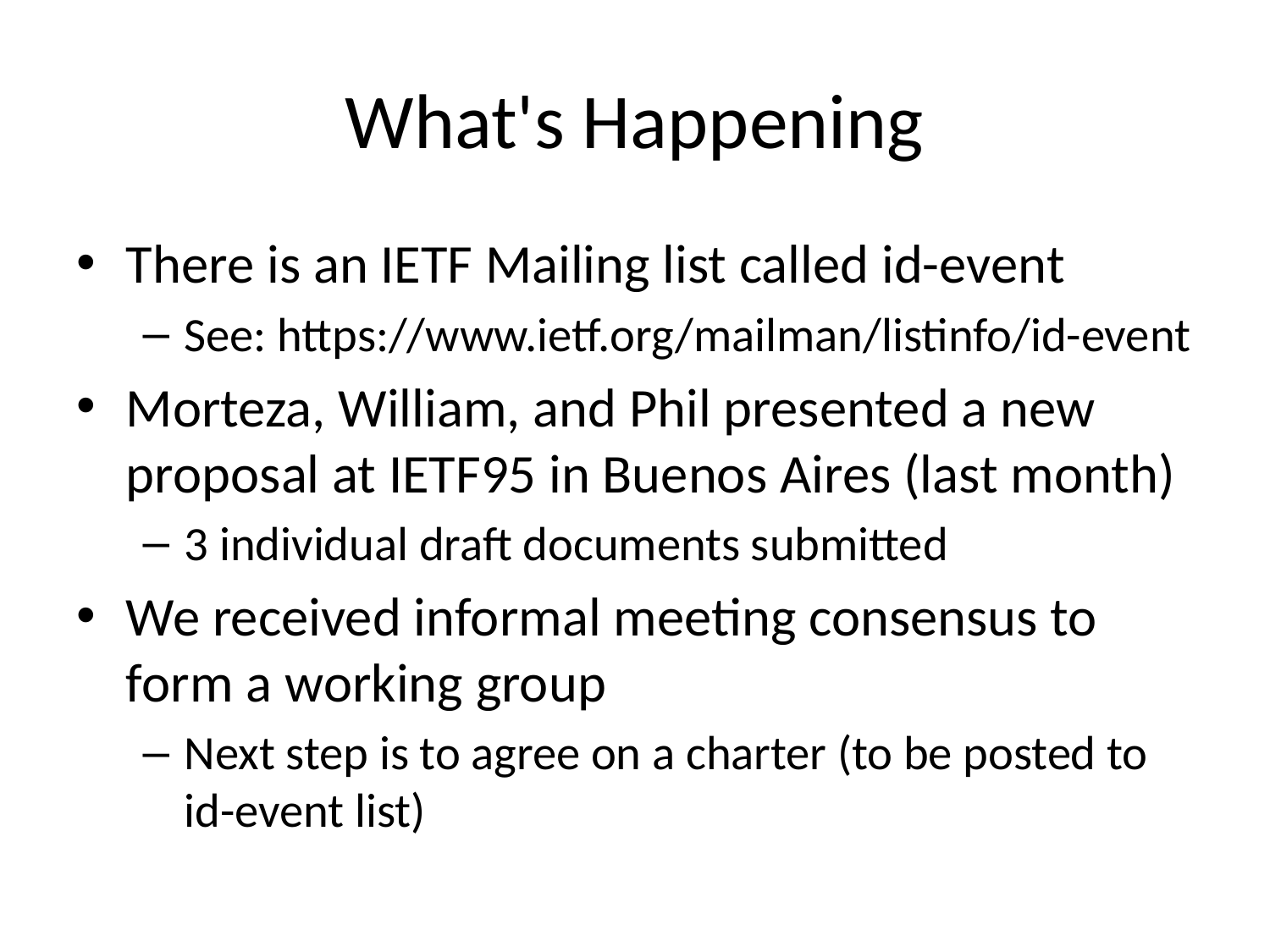

# What's Happening
There is an IETF Mailing list called id-event
See: https://www.ietf.org/mailman/listinfo/id-event
Morteza, William, and Phil presented a new proposal at IETF95 in Buenos Aires (last month)
3 individual draft documents submitted
We received informal meeting consensus to form a working group
Next step is to agree on a charter (to be posted to id-event list)